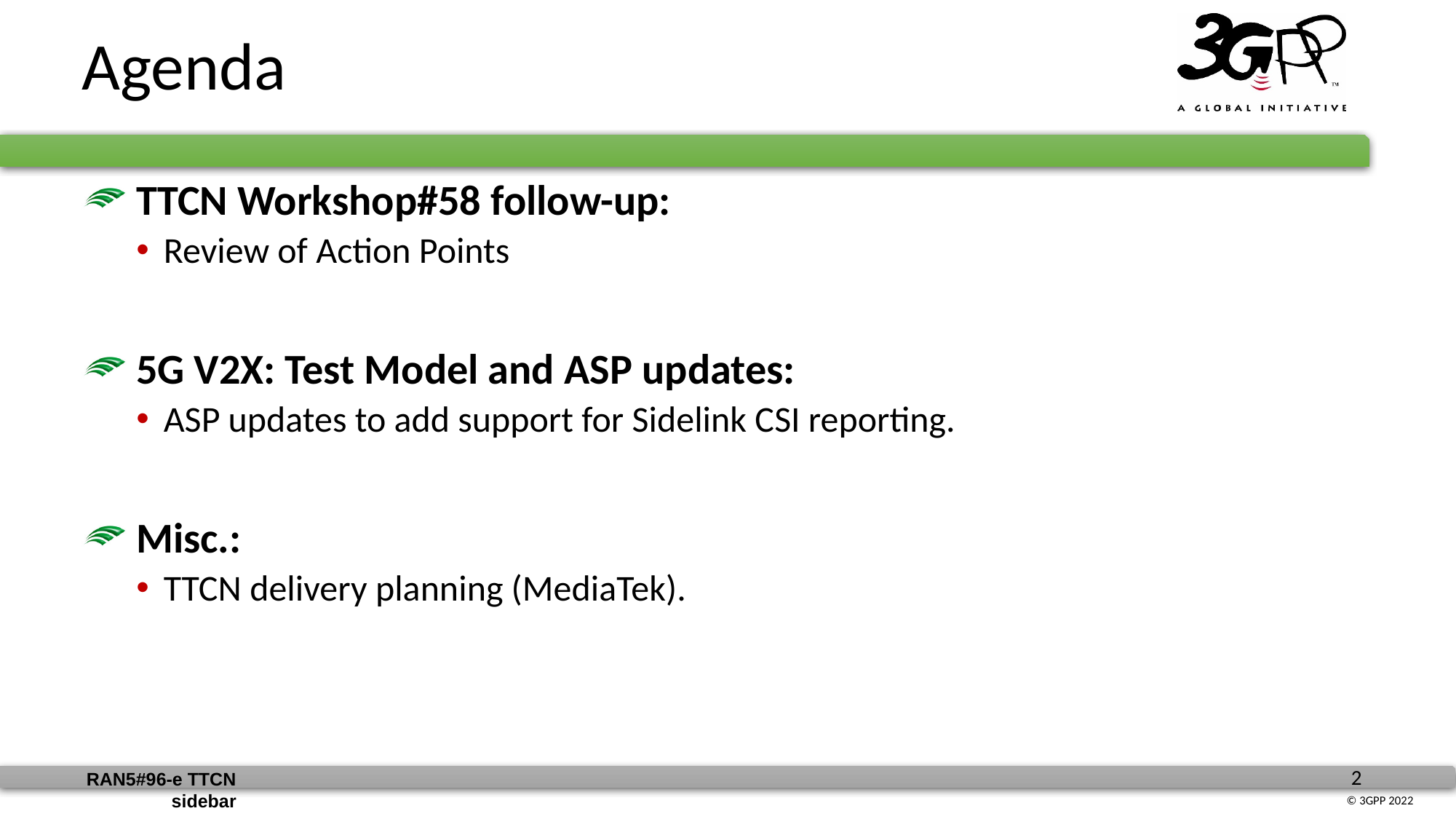

Agenda
 TTCN Workshop#58 follow-up:
Review of Action Points

 5G V2X: Test Model and ASP updates:
ASP updates to add support for Sidelink CSI reporting.

 Misc.:
TTCN delivery planning (MediaTek).